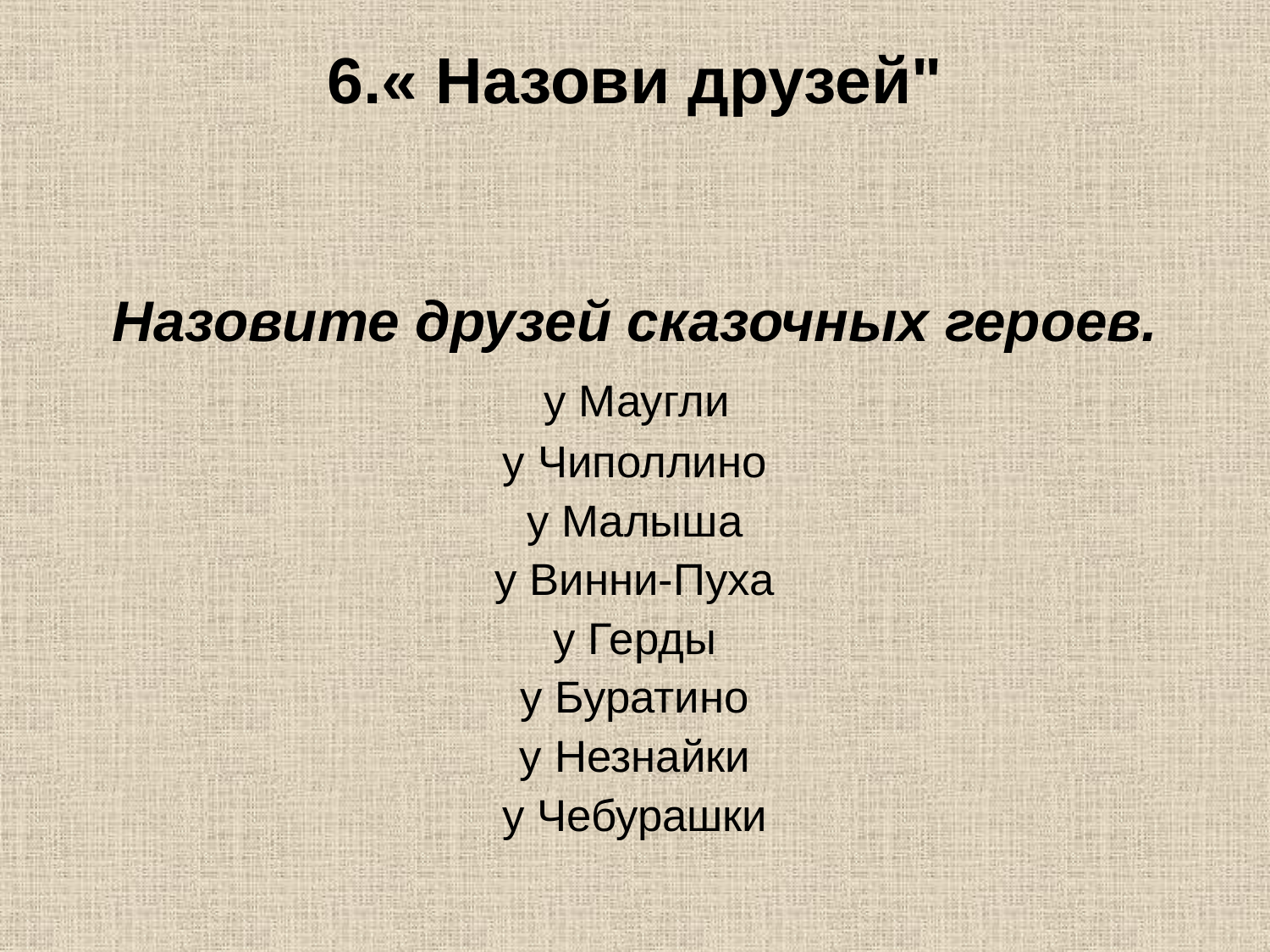

# 6.« Назови друзей"

Назовите друзей сказочных героев.
 у Маугли
 у Чиполлино
 у Малыша
 у Винни-Пуха
 у Герды
 у Буратино
 у Незнайки
 у Чебурашки